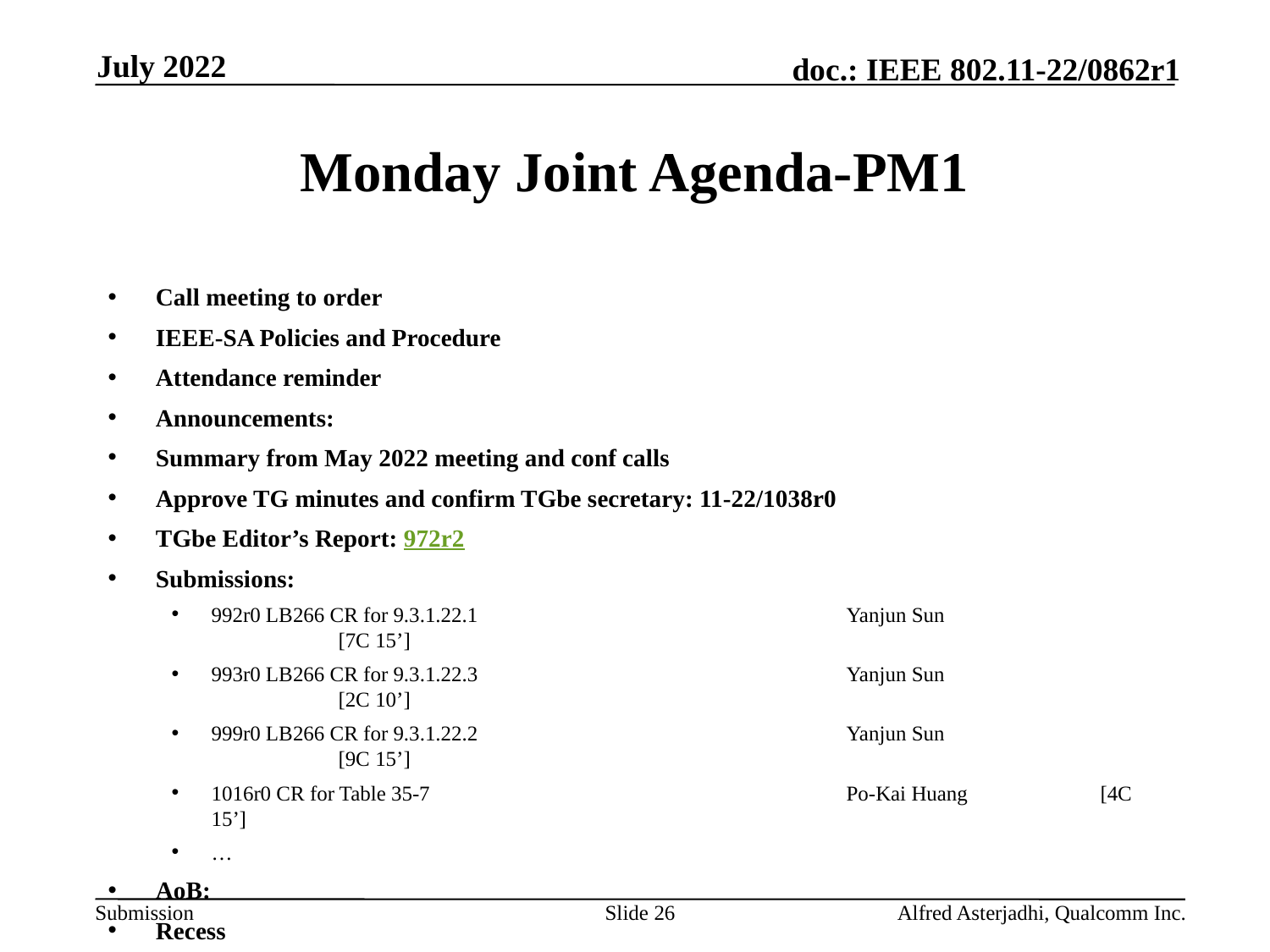

July 2022
# Monday Joint Agenda-PM1
Call meeting to order
IEEE-SA Policies and Procedure
Attendance reminder
Announcements:
Summary from May 2022 meeting and conf calls
Approve TG minutes and confirm TGbe secretary: 11-22/1038r0
TGbe Editor’s Report: 972r2
Submissions:
992r0 LB266 CR for 9.3.1.22.1 			Yanjun Sun 			[7C 15’]
993r0 LB266 CR for 9.3.1.22.3 			Yanjun Sun 			[2C 10’]
999r0 LB266 CR for 9.3.1.22.2 			Yanjun Sun 			[9C 15’]
1016r0 CR for Table 35-7 				Po-Kai Huang 		[4C 15’]
…
AoB:
Recess
Slide 26
Alfred Asterjadhi, Qualcomm Inc.